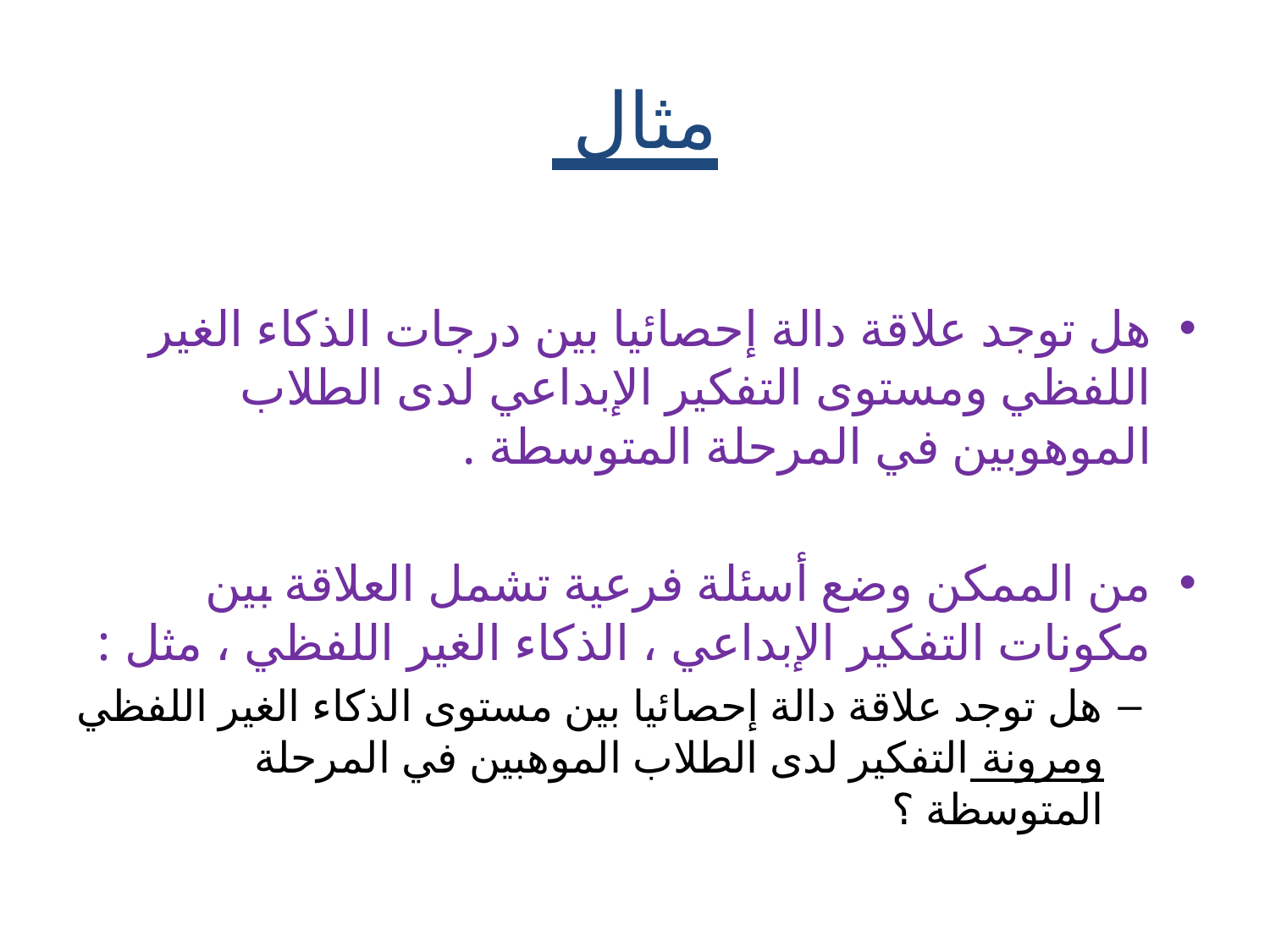

# مثال

هل توجد علاقة دالة إحصائيا بين درجات الذكاء الغير اللفظي ومستوى التفكير الإبداعي لدى الطلاب الموهوبين في المرحلة المتوسطة .

من الممكن وضع أسئلة فرعية تشمل العلاقة بين مكونات التفكير الإبداعي ، الذكاء الغير اللفظي ، مثل :
هل توجد علاقة دالة إحصائيا بين مستوى الذكاء الغير اللفظي ومرونة التفكير لدى الطلاب الموهبين في المرحلة المتوسظة ؟